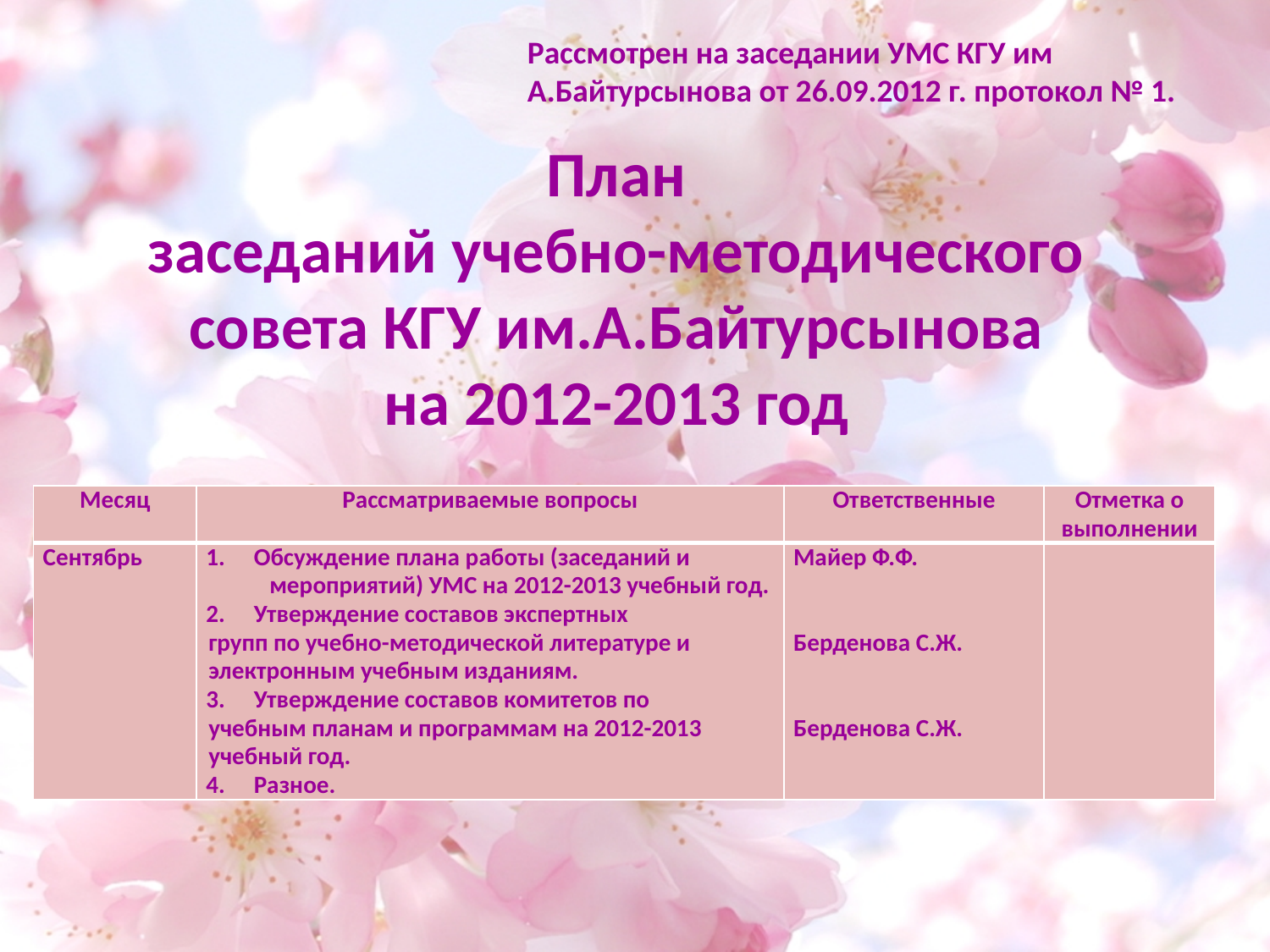

Рассмотрен на заседании УМС КГУ им А.Байтурсынова от 26.09.2012 г. протокол № 1.
# План заседаний учебно-методического совета КГУ им.А.Байтурсынова на 2012-2013 год
| Месяц | Рассматриваемые вопросы | Ответственные | Отметка о выполнении |
| --- | --- | --- | --- |
| Сентябрь | Обсуждение плана работы (заседаний и мероприятий) УМС на 2012-2013 учебный год. Утверждение составов экспертных групп по учебно-методической литературе и электронным учебным изданиям. Утверждение составов комитетов по учебным планам и программам на 2012-2013 учебный год. Разное. | Майер Ф.Ф.     Берденова С.Ж.     Берденова С.Ж. |  |